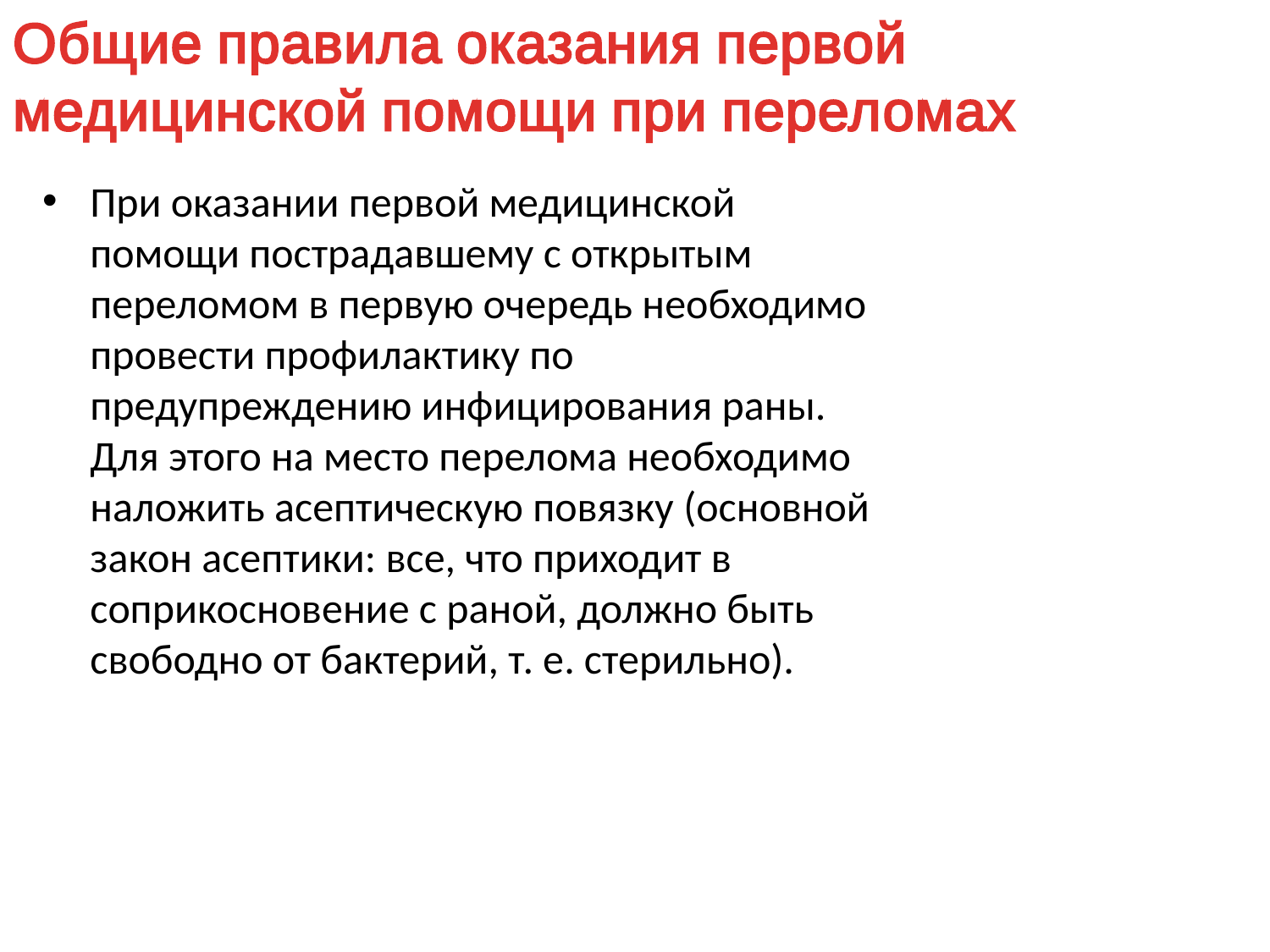

Общие правила оказания первой медицинской помощи при переломах
При оказании первой медицинской помощи пострадавшему с открытым переломом в первую очередь необходимо провести профилактику по предупреждению инфицирования раны. Для этого на место перелома необходимо наложить асептическую повязку (основной закон асептики: все, что приходит в соприкосновение с раной, должно быть свободно от бактерий, т. е. стерильно).